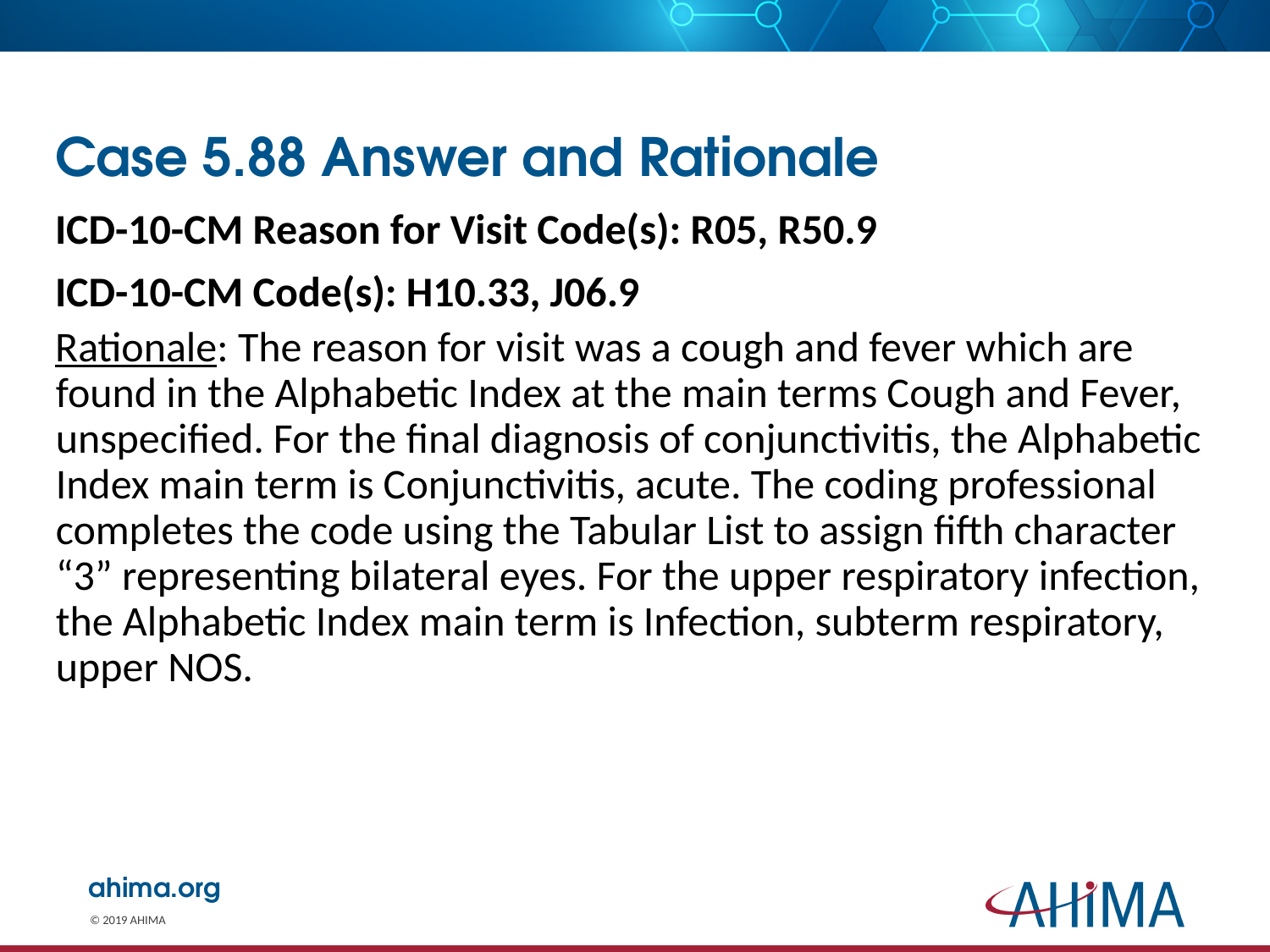

# Case 5.88 Answer and Rationale
ICD-10-CM Reason for Visit Code(s): R05, R50.9
ICD-10-CM Code(s): H10.33, J06.9
Rationale: The reason for visit was a cough and fever which are found in the Alphabetic Index at the main terms Cough and Fever, unspecified. For the final diagnosis of conjunctivitis, the Alphabetic Index main term is Conjunctivitis, acute. The coding professional completes the code using the Tabular List to assign fifth character “3” representing bilateral eyes. For the upper respiratory infection, the Alphabetic Index main term is Infection, subterm respiratory, upper NOS.